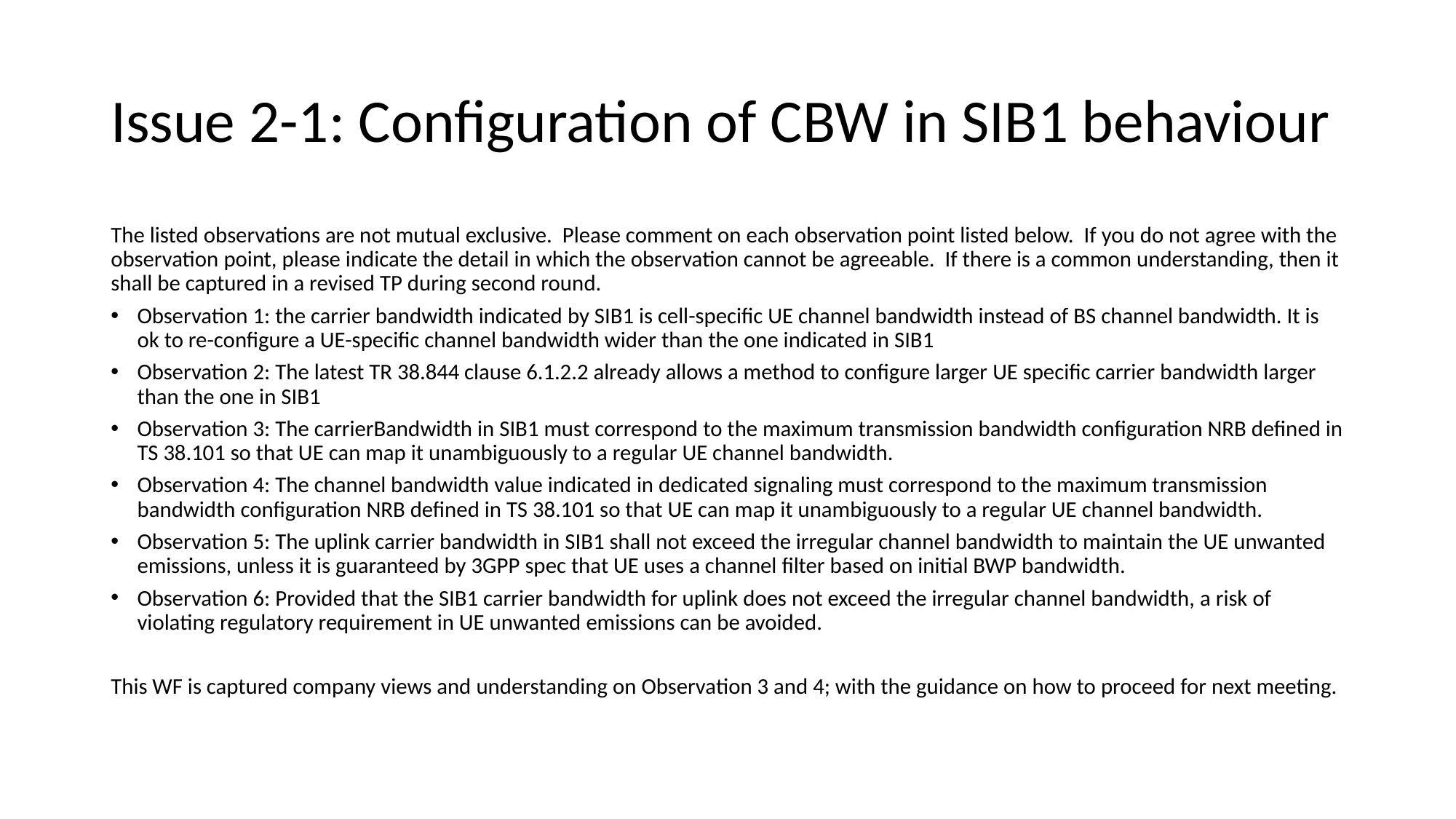

# Issue 2-1: Configuration of CBW in SIB1 behaviour
The listed observations are not mutual exclusive.  Please comment on each observation point listed below.  If you do not agree with the observation point, please indicate the detail in which the observation cannot be agreeable.  If there is a common understanding, then it shall be captured in a revised TP during second round.
Observation 1: the carrier bandwidth indicated by SIB1 is cell-specific UE channel bandwidth instead of BS channel bandwidth. It is ok to re-configure a UE-specific channel bandwidth wider than the one indicated in SIB1
Observation 2: The latest TR 38.844 clause 6.1.2.2 already allows a method to configure larger UE specific carrier bandwidth larger than the one in SIB1
Observation 3: The carrierBandwidth in SIB1 must correspond to the maximum transmission bandwidth configuration NRB defined in TS 38.101 so that UE can map it unambiguously to a regular UE channel bandwidth.
Observation 4: The channel bandwidth value indicated in dedicated signaling must correspond to the maximum transmission bandwidth configuration NRB defined in TS 38.101 so that UE can map it unambiguously to a regular UE channel bandwidth.
Observation 5: The uplink carrier bandwidth in SIB1 shall not exceed the irregular channel bandwidth to maintain the UE unwanted emissions, unless it is guaranteed by 3GPP spec that UE uses a channel filter based on initial BWP bandwidth.
Observation 6: Provided that the SIB1 carrier bandwidth for uplink does not exceed the irregular channel bandwidth, a risk of violating regulatory requirement in UE unwanted emissions can be avoided.

This WF is captured company views and understanding on Observation 3 and 4; with the guidance on how to proceed for next meeting.